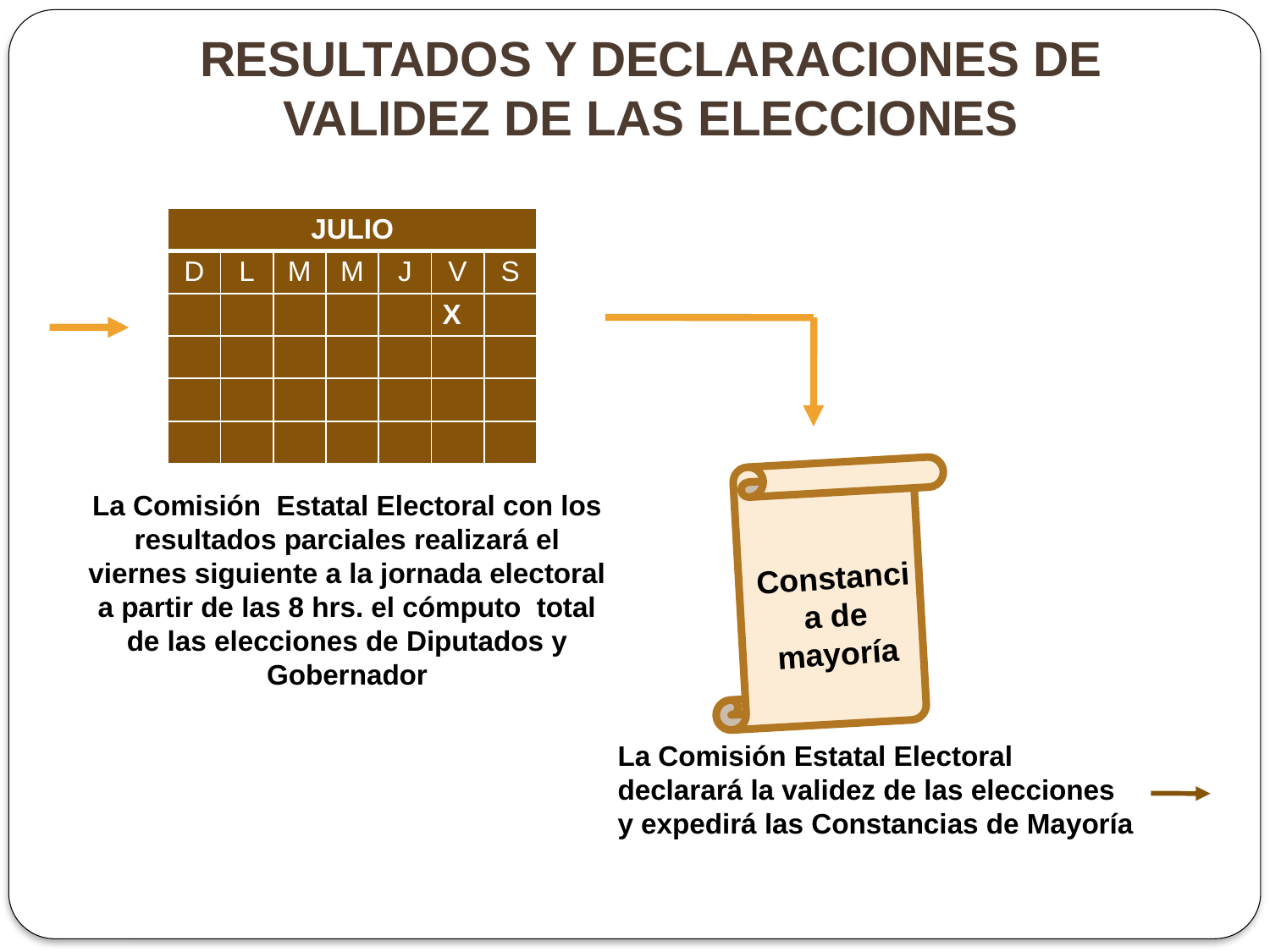

# RESULTADOS Y DECLARACIONES DE VALIDEZ DE LAS ELECCIONES

| JULIO |  |  |  |  |  |  |
| --- | --- | --- | --- | --- | --- | --- |
| D | L | M | M | J | V | S |
|  |  |  |  |  | X |  |
|  |  |  |  |  |  |  |
|  |  |  |  |  |  |  |
|  |  |  |  |  |  |  |

La Comisión  Estatal Electoral con los resultados parciales realizará el viernes siguiente a la jornada electoral a partir de las 8 hrs. el cómputo  total de las elecciones de Diputados y Gobernador
Constancia de mayoría
La Comisión Estatal Electoral declarará la validez de las elecciones y expedirá las Constancias de Mayoría